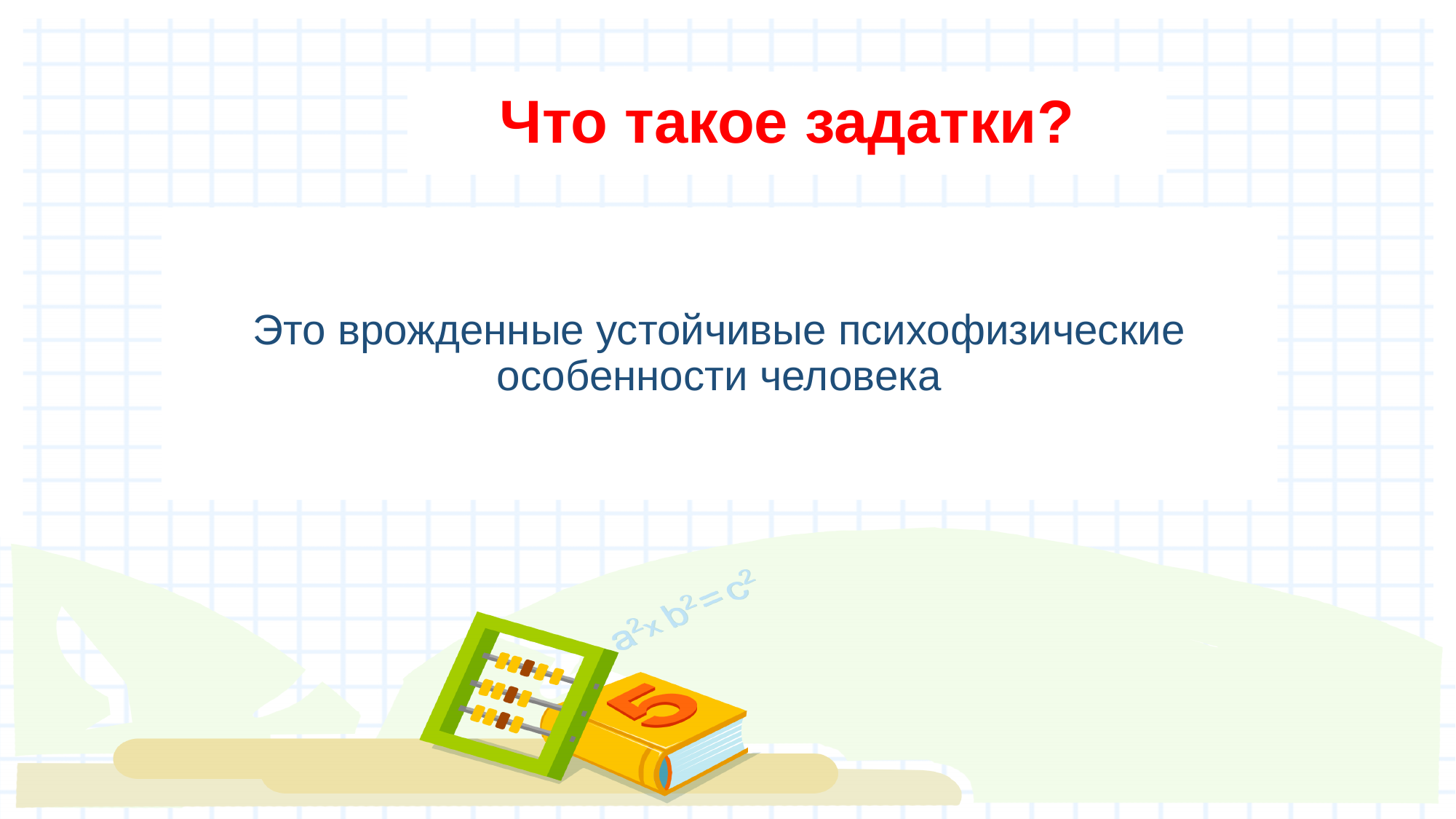

Что такое задатки?
# Это врожденные устойчивые психофизические особенности человека